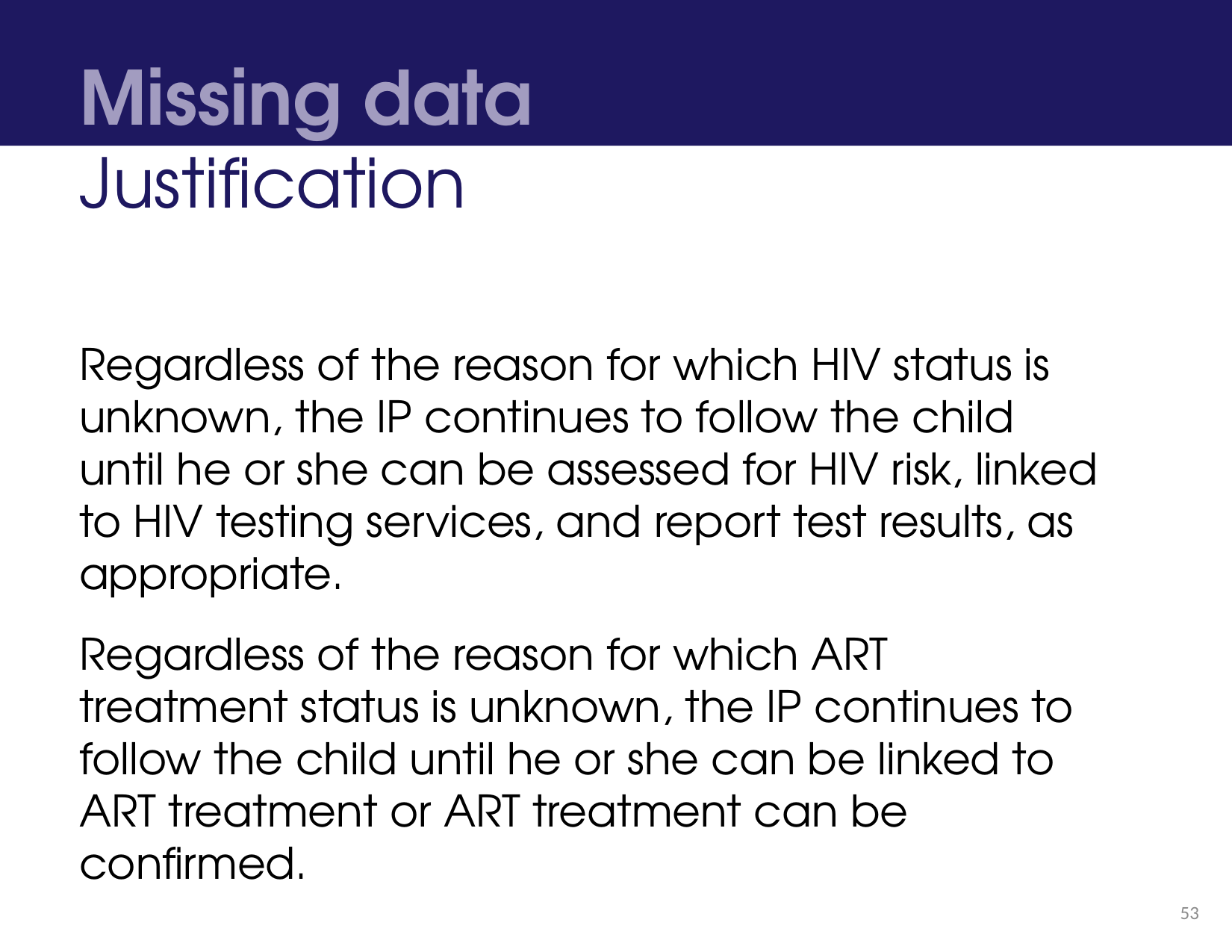

# Missing data
Justification
Regardless of the reason for which HIV status is unknown, the IP continues to follow the child until he or she can be assessed for HIV risk, linked to HIV testing services, and report test results, as appropriate.
Regardless of the reason for which ART treatment status is unknown, the IP continues to follow the child until he or she can be linked to ART treatment or ART treatment can be confirmed.

53